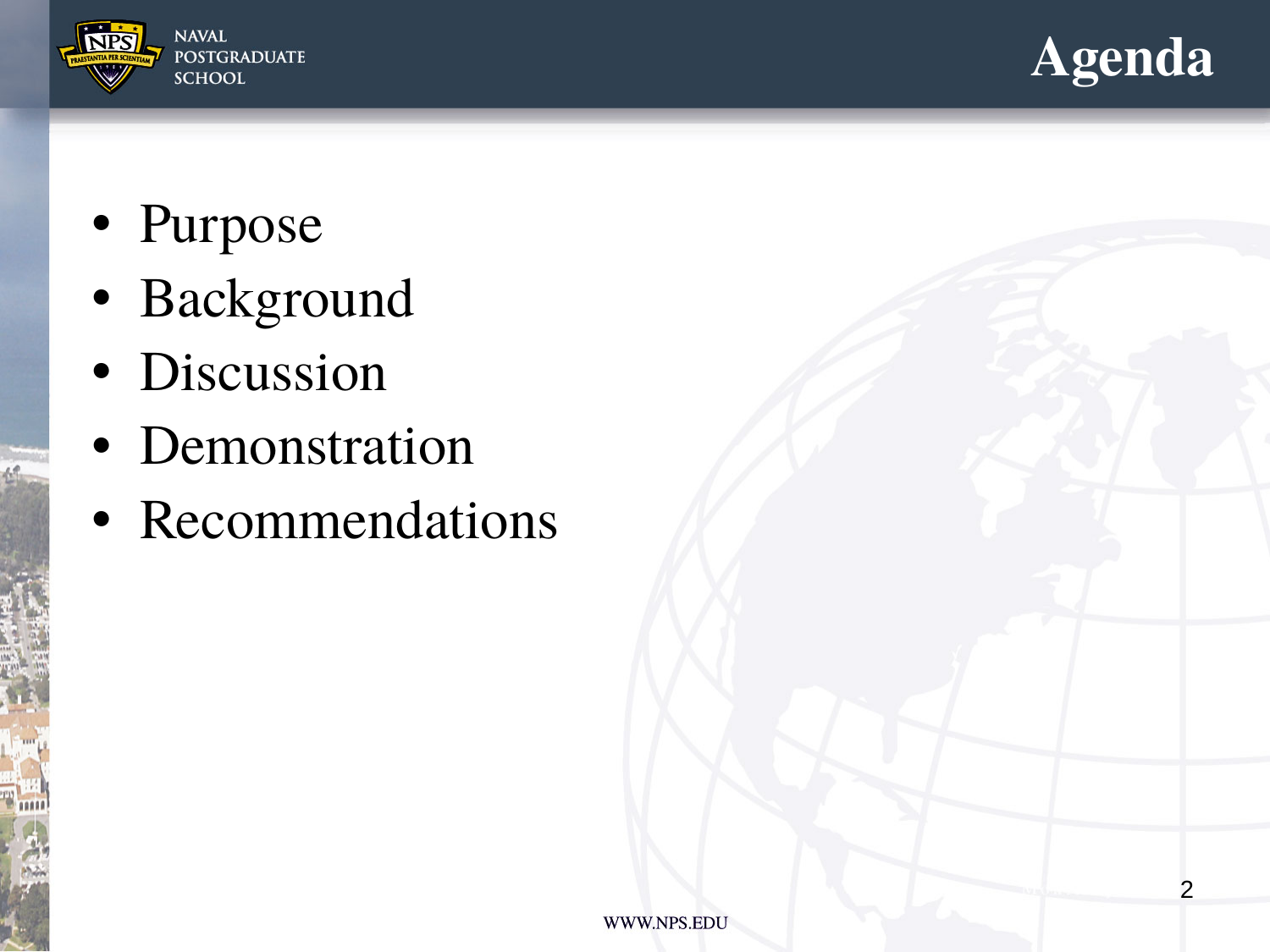

# Agenda
Purpose
Background
Discussion
Demonstration
Recommendations
2